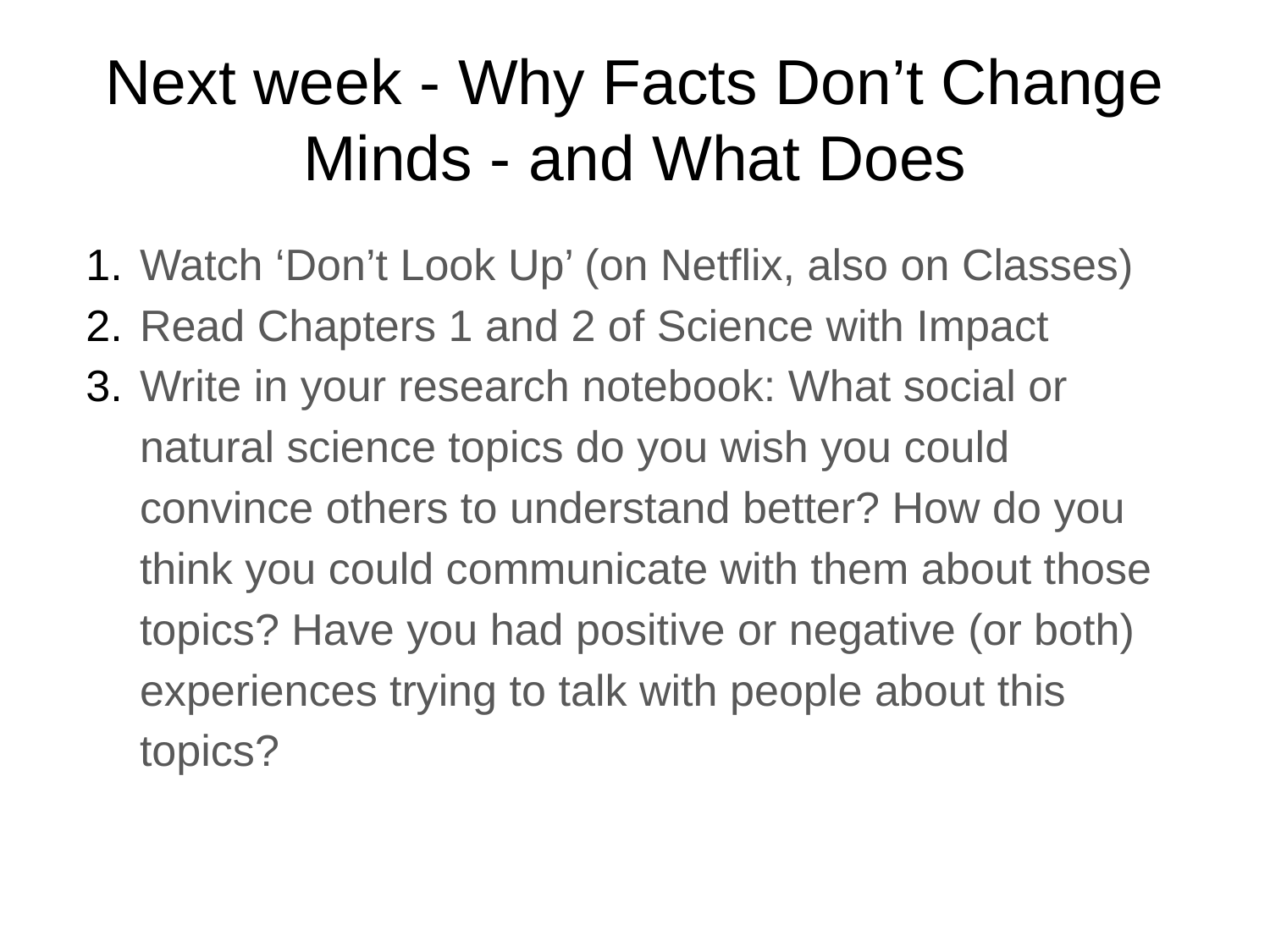

# Next week - Why Facts Don’t Change Minds - and What Does
Watch ‘Don’t Look Up’ (on Netflix, also on Classes)
Read Chapters 1 and 2 of Science with Impact
Write in your research notebook: What social or natural science topics do you wish you could convince others to understand better? How do you think you could communicate with them about those topics? Have you had positive or negative (or both) experiences trying to talk with people about this topics?